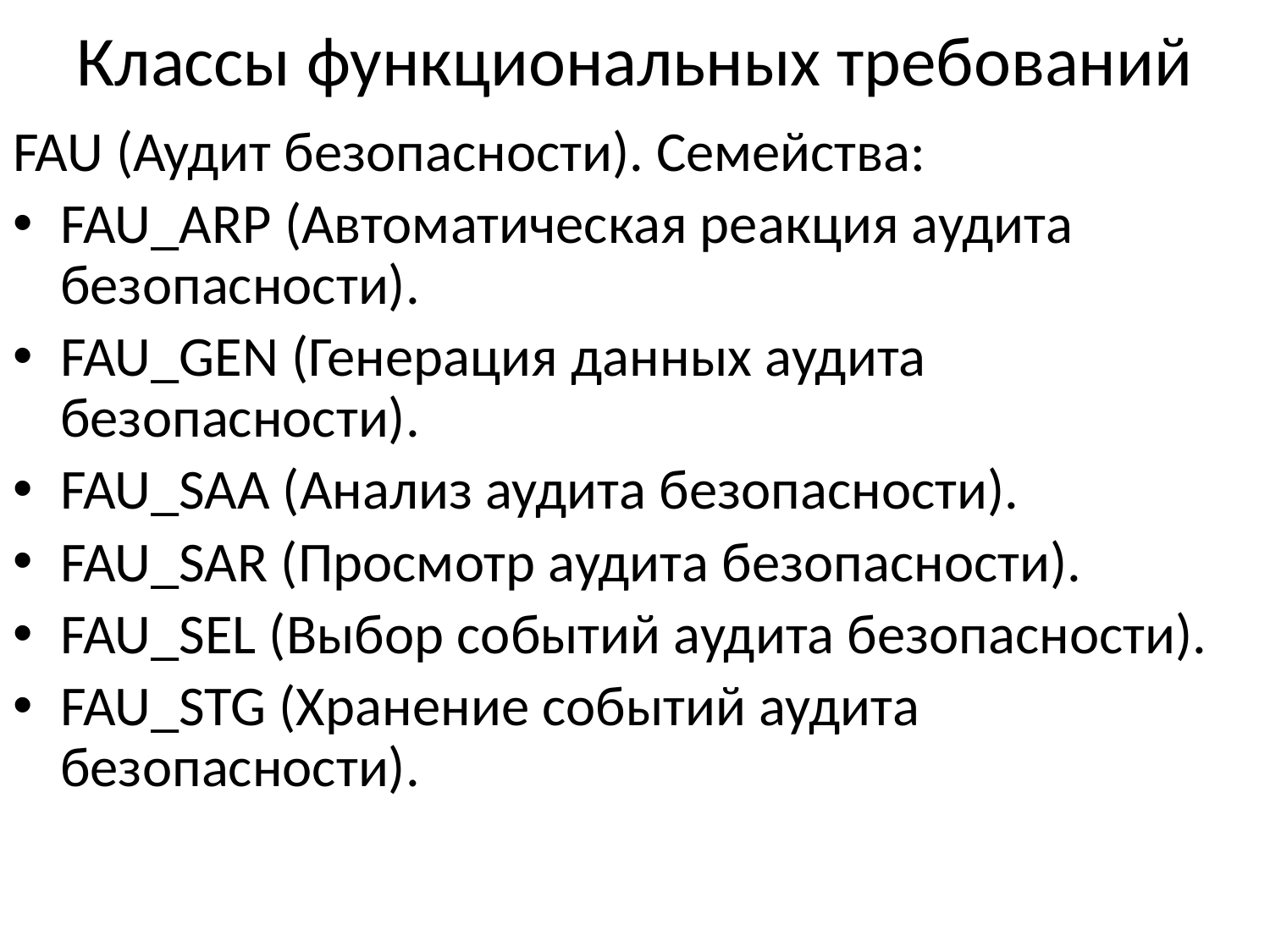

# Классы функциональных требований
FAU (Аудит безопасности). Семейства:
FAU_ARP (Автоматическая реакция аудита безопасности).
FAU_GEN (Генерация данных аудита безопасности).
FAU_SAA (Анализ аудита безопасности).
FAU_SAR (Просмотр аудита безопасности).
FAU_SEL (Выбор событий аудита безопасности).
FAU_STG (Хранение событий аудита безопасности).